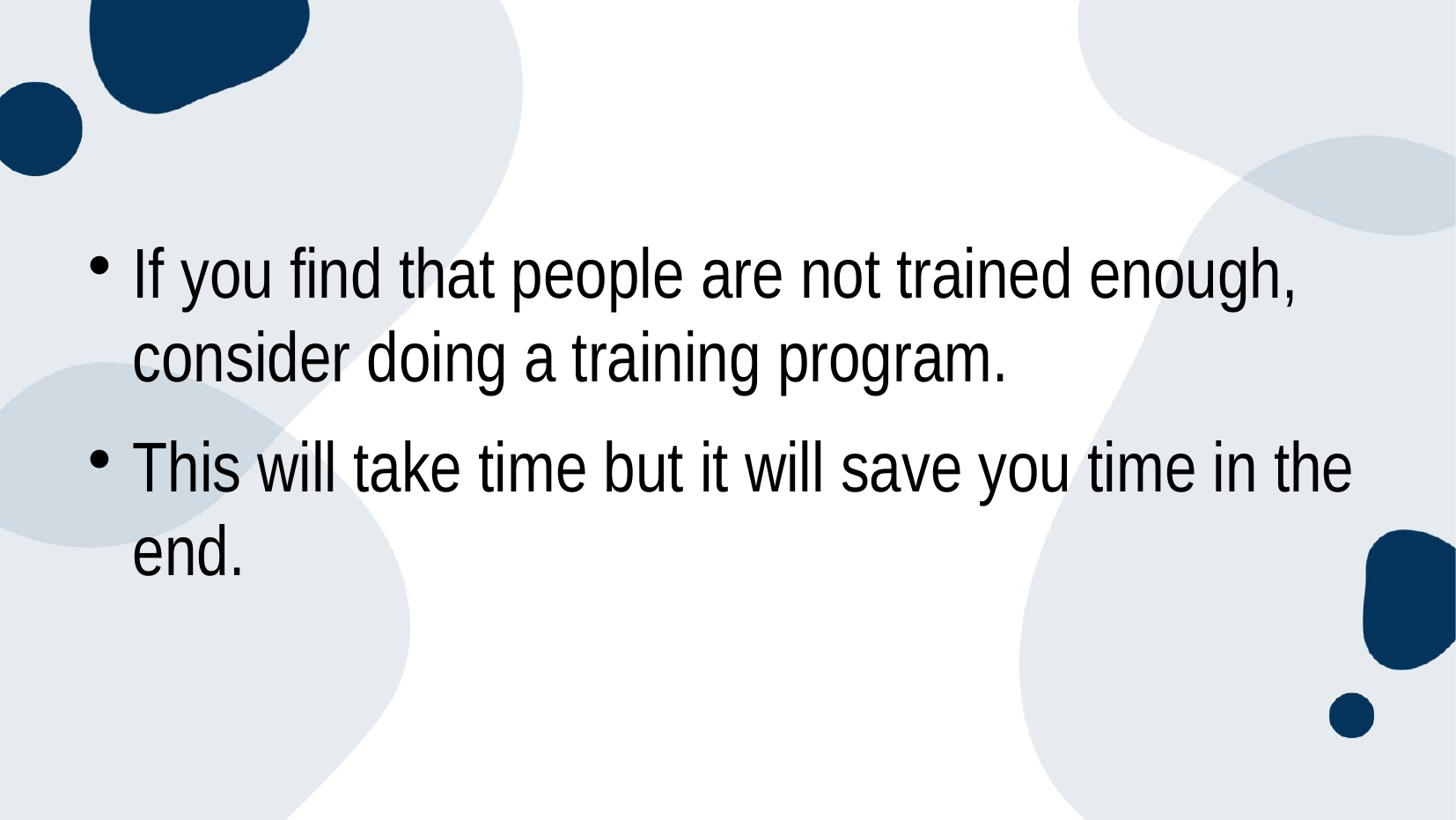

If you find that people are not trained enough, consider doing a training program.
This will take time but it will save you time in the end.